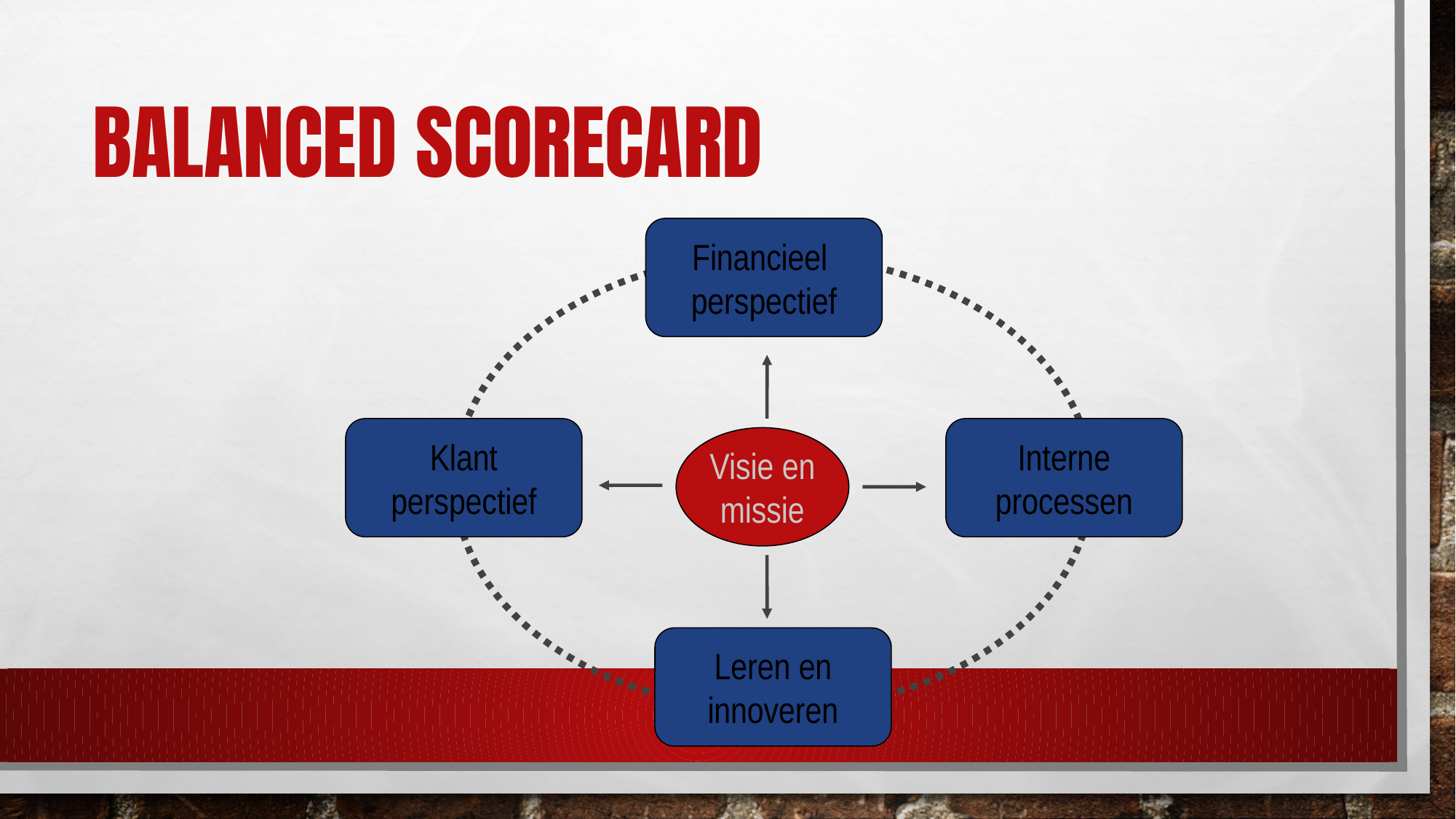

# Balanced scorecard
Financieel
perspectief

Visie en
missie

Klant
perspectief
Interne
processen
Leren en
innoveren